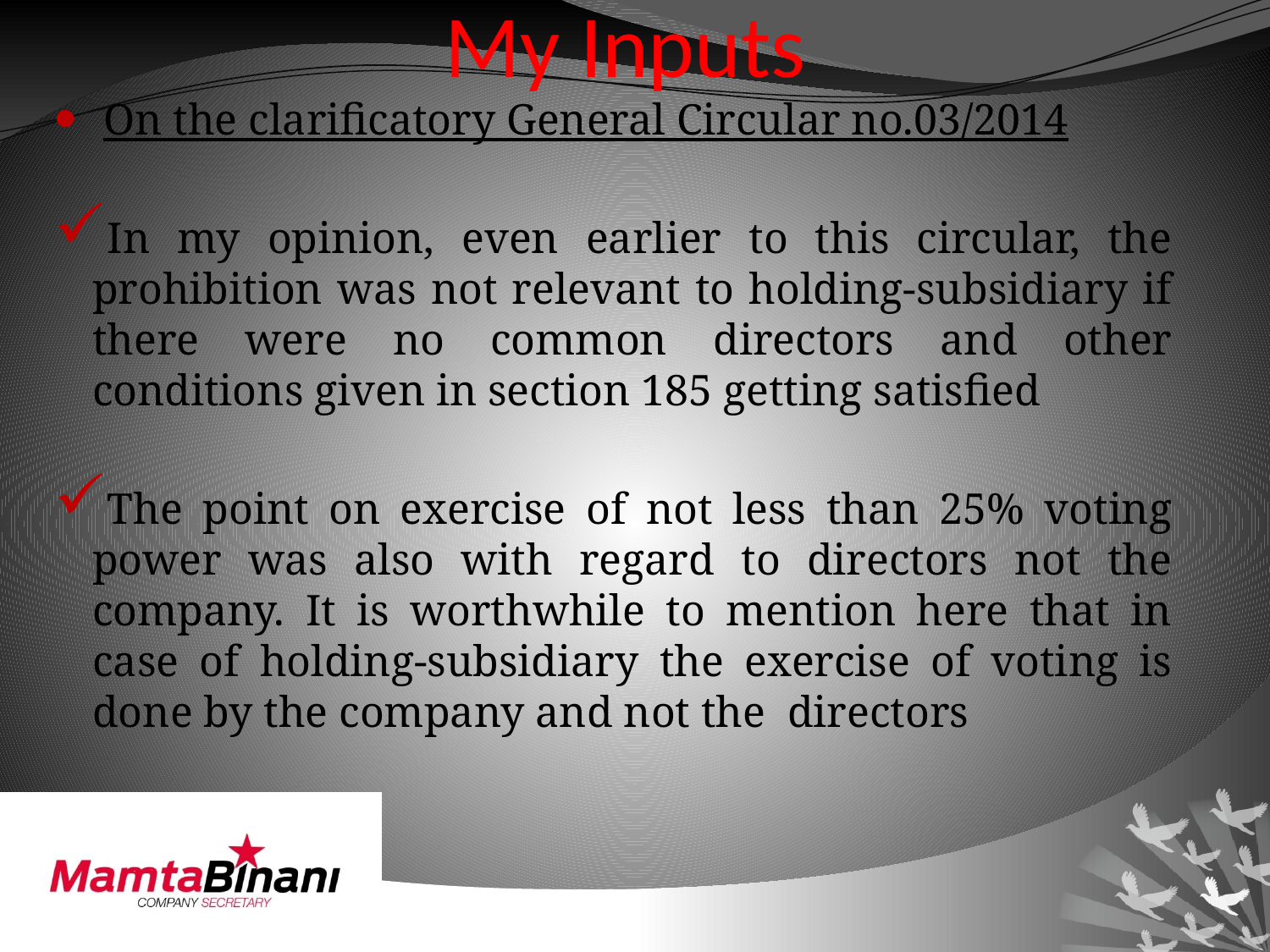

# My Inputs
 On the clarificatory General Circular no.03/2014

In my opinion, even earlier to this circular, the prohibition was not relevant to holding-subsidiary if there were no common directors and other conditions given in section 185 getting satisfied

The point on exercise of not less than 25% voting power was also with regard to directors not the company. It is worthwhile to mention here that in case of holding-subsidiary the exercise of voting is done by the company and not the  directors